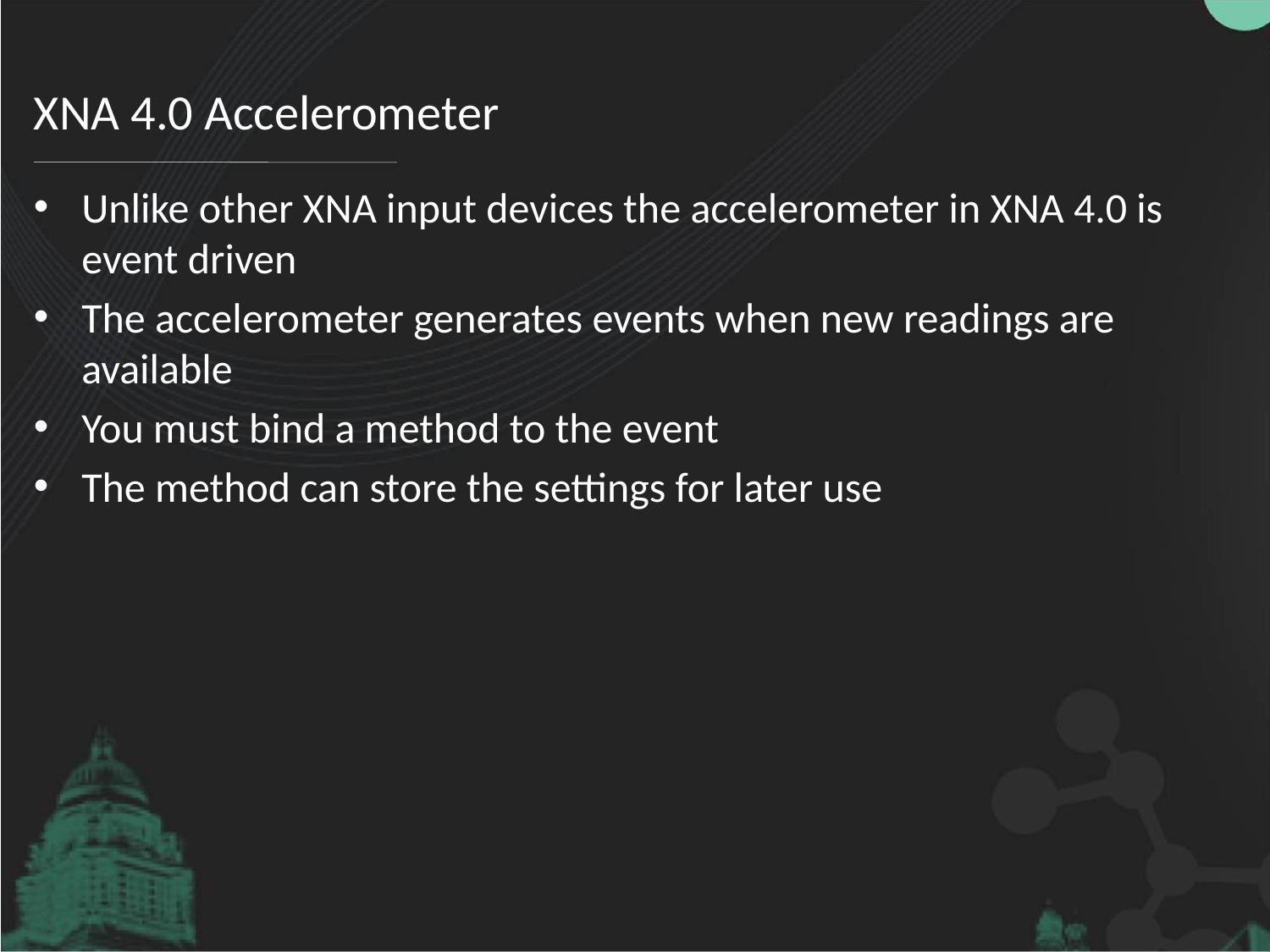

# XNA 4.0 Accelerometer
Unlike other XNA input devices the accelerometer in XNA 4.0 is event driven
The accelerometer generates events when new readings are available
You must bind a method to the event
The method can store the settings for later use